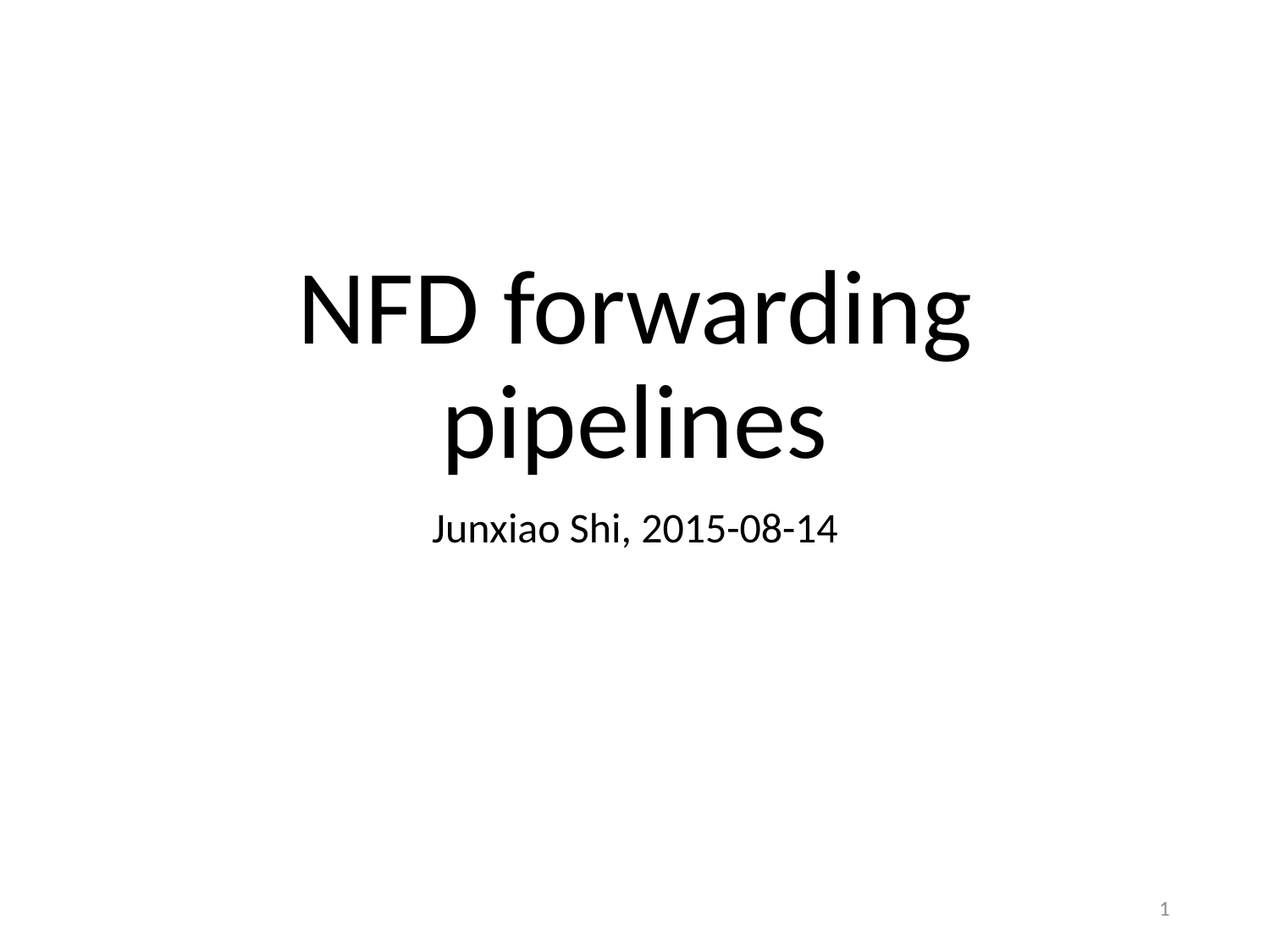

# NFD forwarding pipelines
Junxiao Shi, 2015-08-14
1